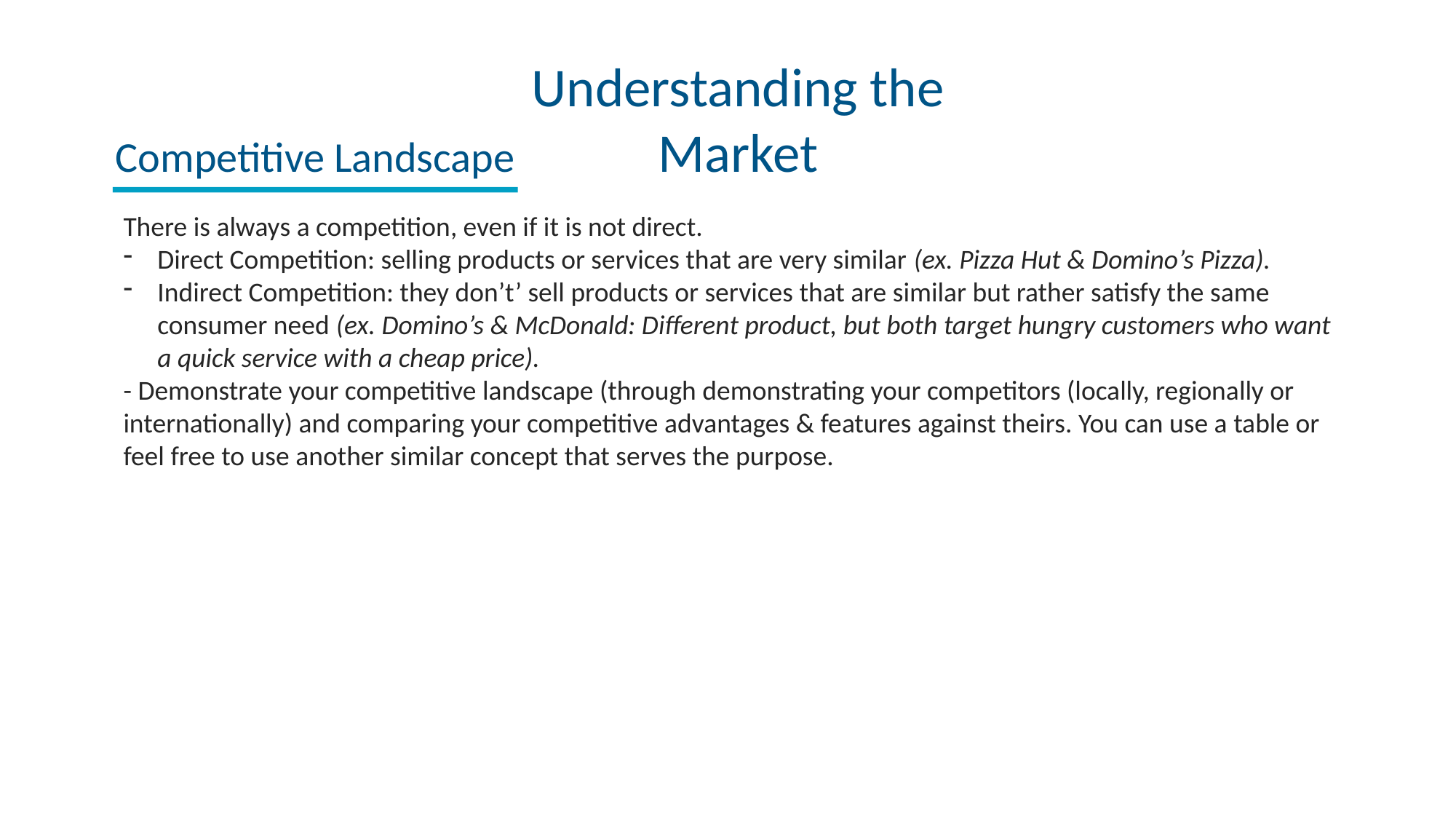

Understanding the Market
Competitive Landscape

There is always a competition, even if it is not direct.
Direct Competition: selling products or services that are very similar (ex. Pizza Hut & Domino’s Pizza).
Indirect Competition: they don’t’ sell products or services that are similar but rather satisfy the same consumer need (ex. Domino’s & McDonald: Different product, but both target hungry customers who want a quick service with a cheap price).
- Demonstrate your competitive landscape (through demonstrating your competitors (locally, regionally or internationally) and comparing your competitive advantages & features against theirs. You can use a table or feel free to use another similar concept that serves the purpose.